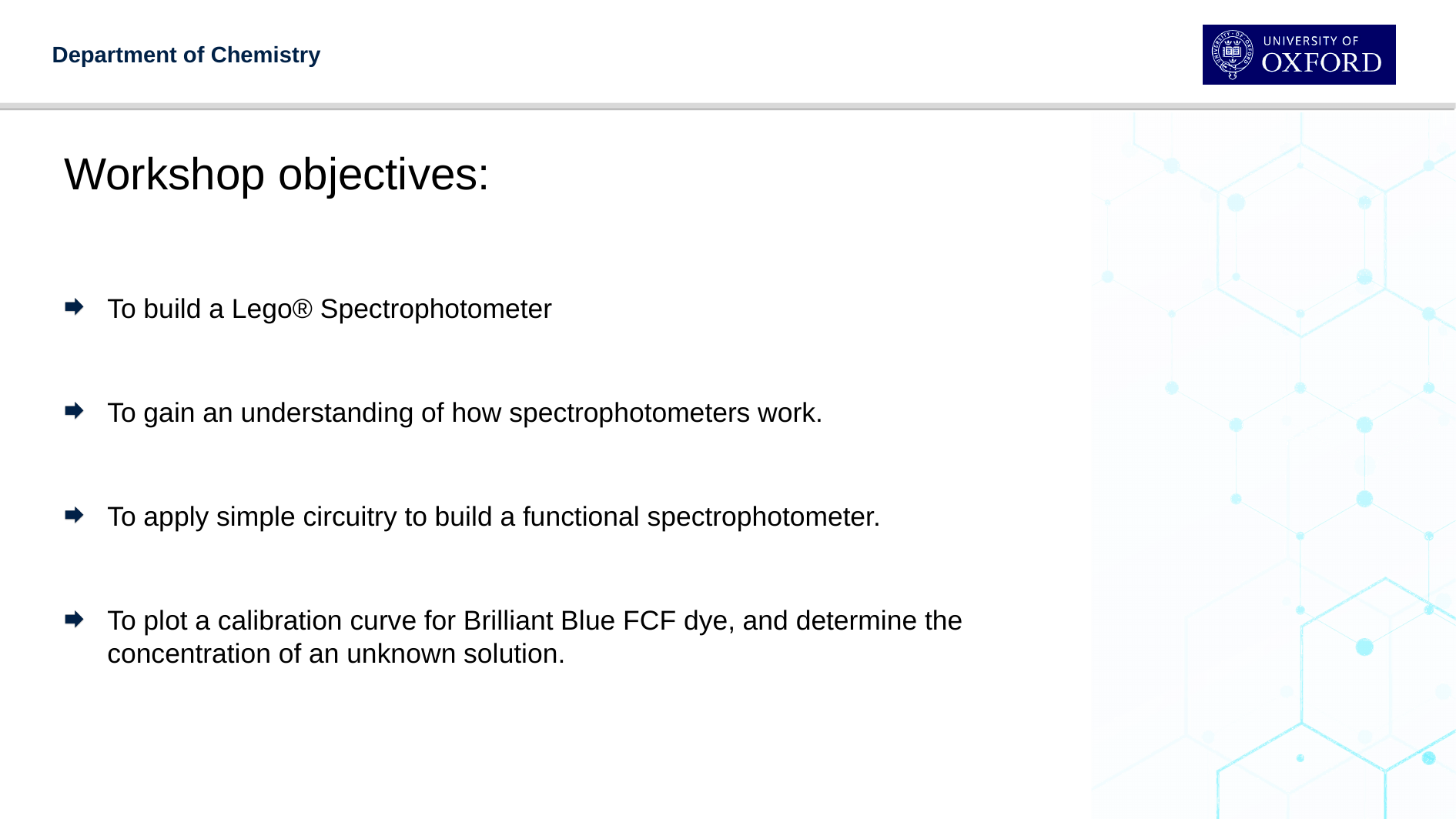

Workshop objectives:

To build a Lego® Spectrophotometer

To gain an understanding of how spectrophotometers work.

To apply simple circuitry to build a functional spectrophotometer.

To plot a calibration curve for Brilliant Blue FCF dye, and determine the concentration of an unknown solution.